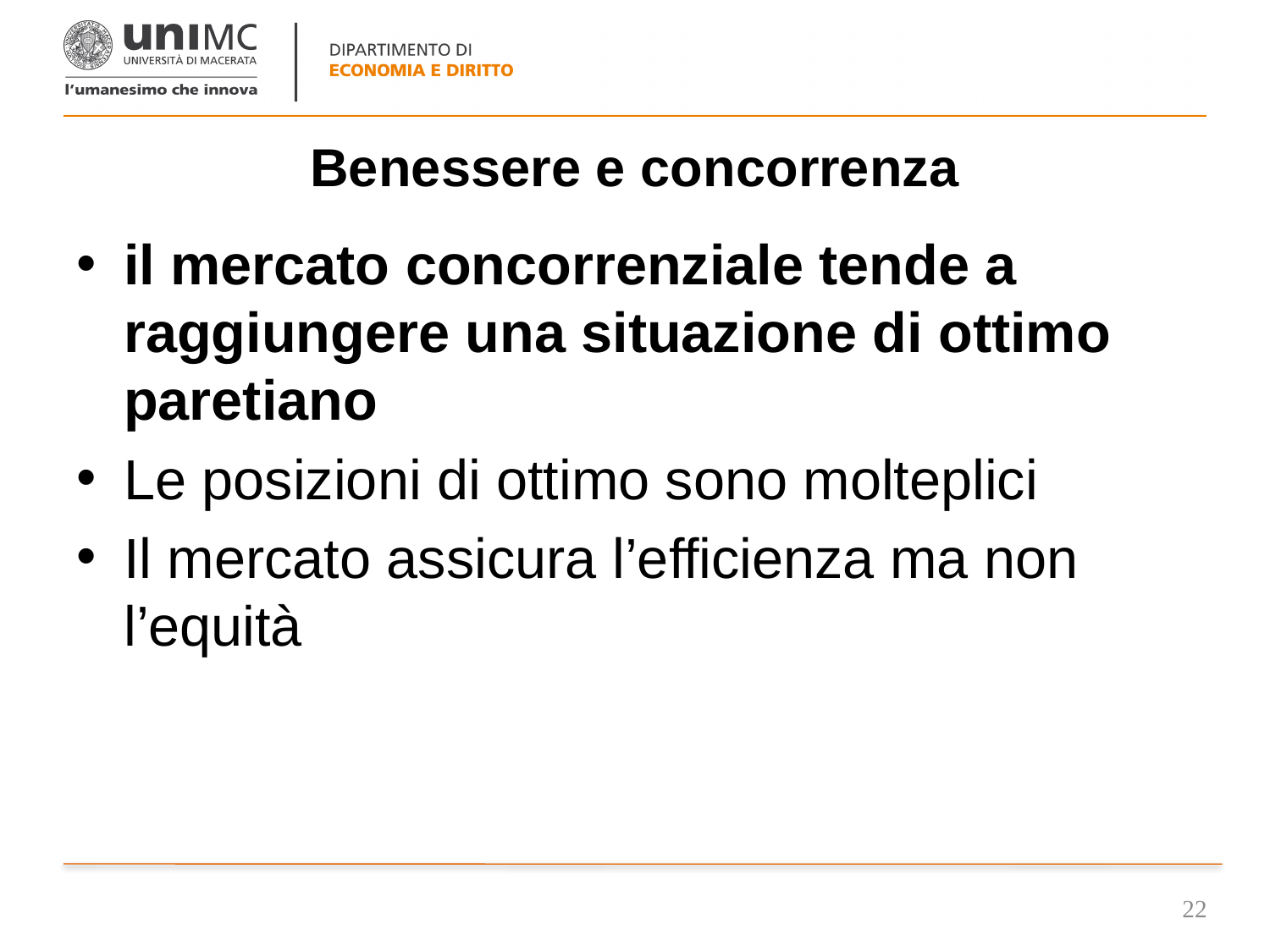

# Benessere e concorrenza
il mercato concorrenziale tende a raggiungere una situazione di ottimo paretiano
Le posizioni di ottimo sono molteplici
Il mercato assicura l’efficienza ma non l’equità
22